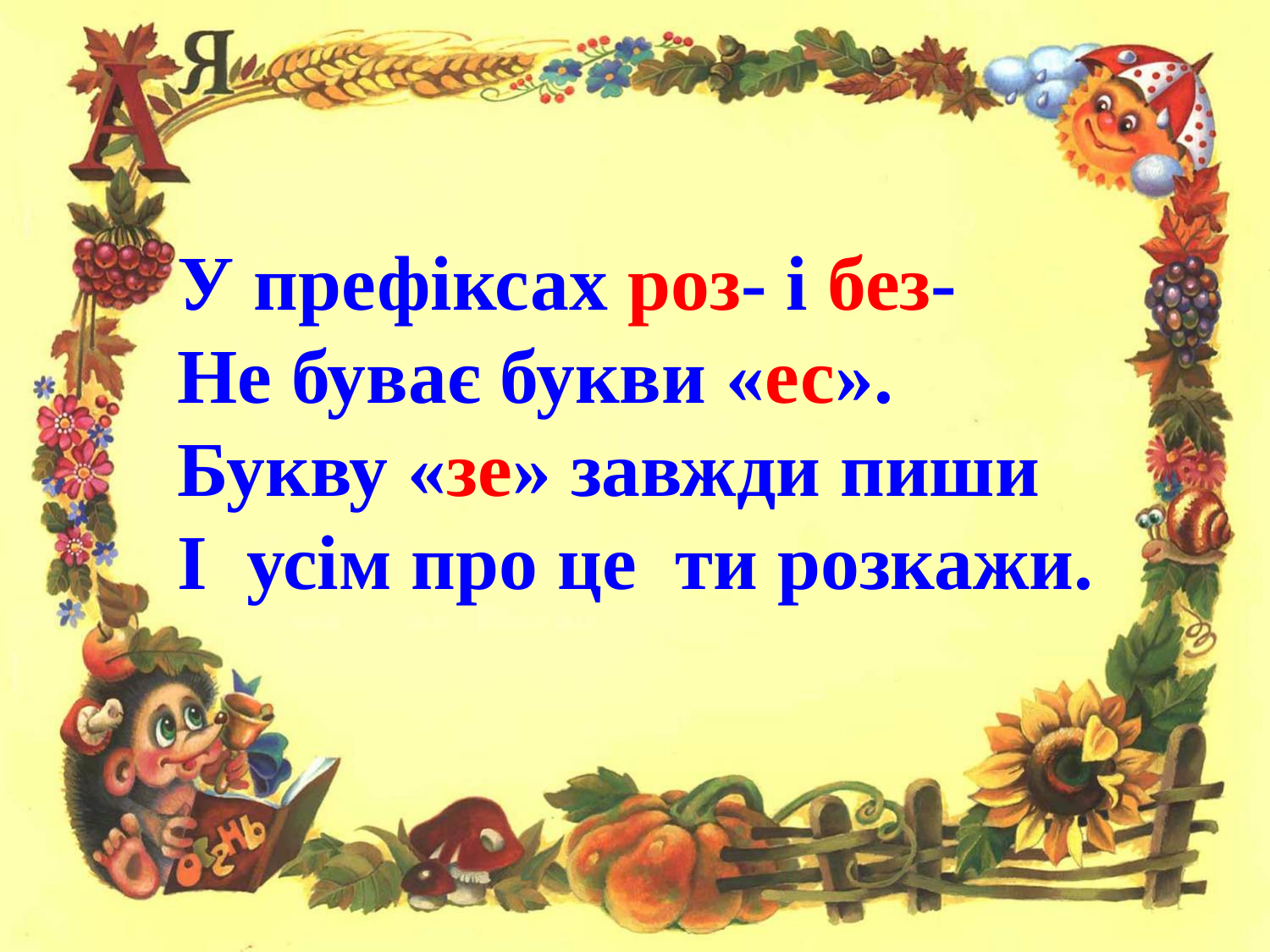

У префіксах роз- і без-
Не буває букви «ес».
Букву «зе» завжди пиши
І  усім про це  ти розкажи.